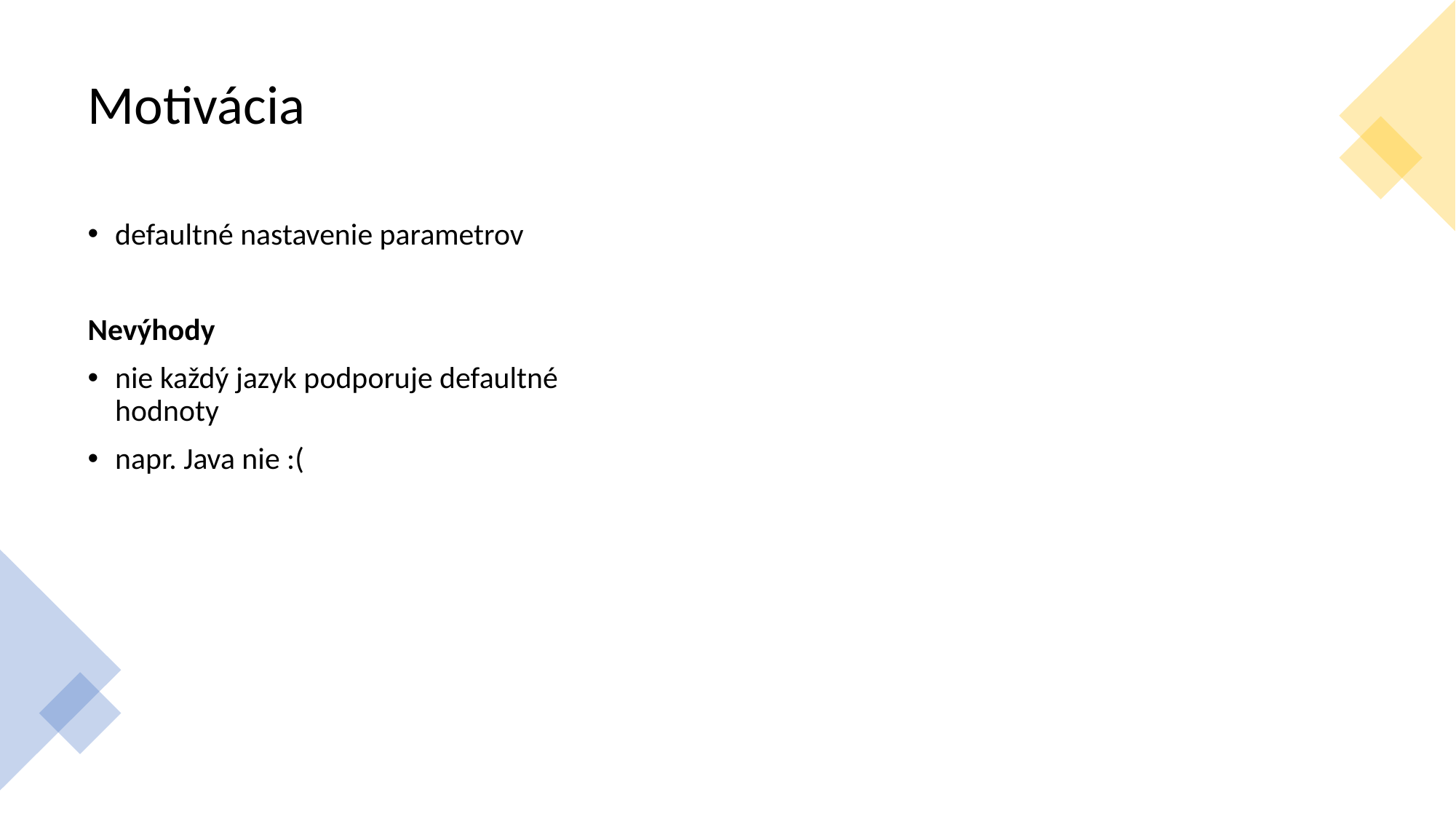

# Motivácia
defaultné nastavenie parametrov

Nevýhody
nie každý jazyk podporuje defaultné hodnoty
napr. Java nie :(